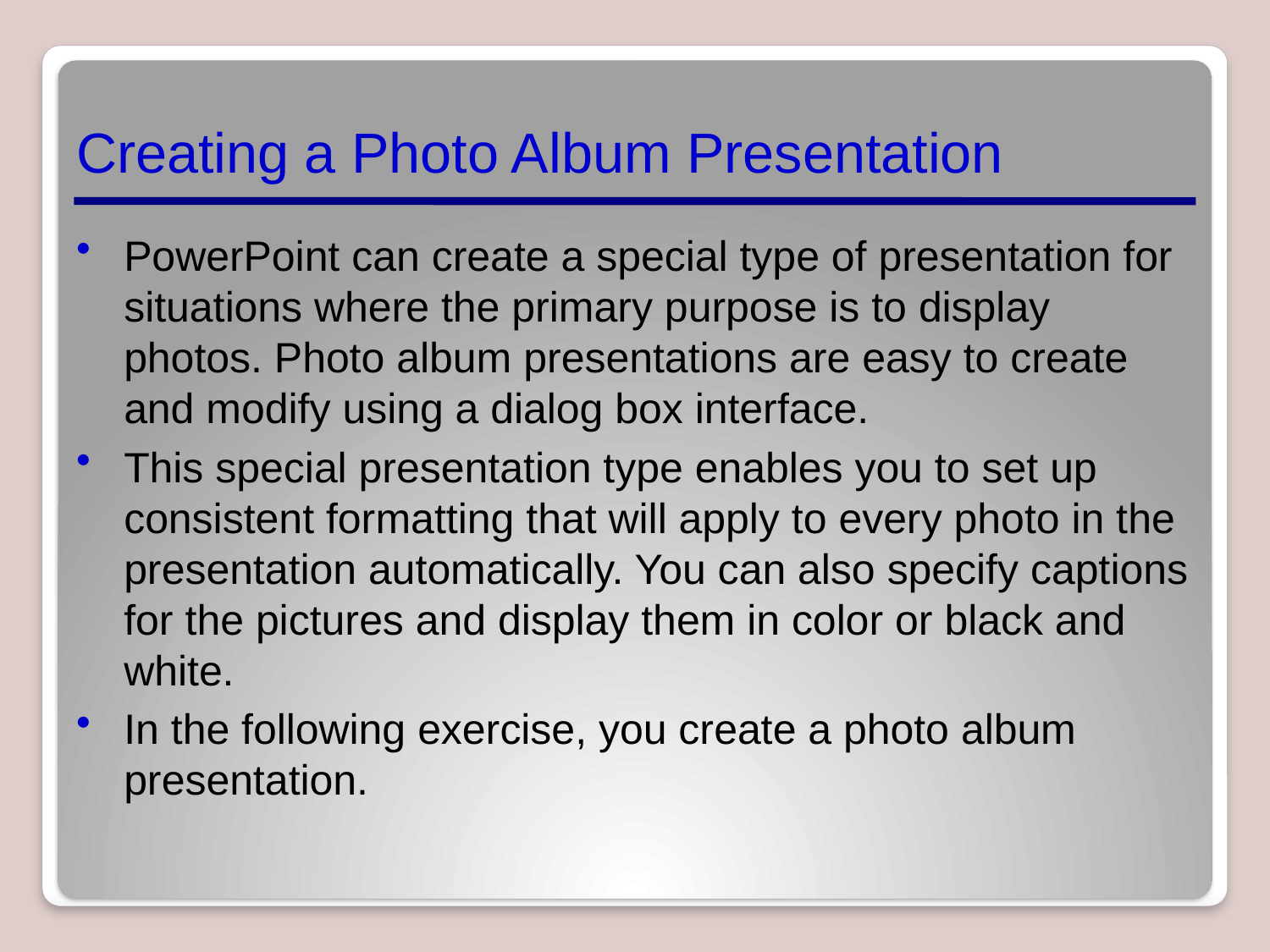

# Creating a Photo Album Presentation
PowerPoint can create a special type of presentation for situations where the primary purpose is to display photos. Photo album presentations are easy to create and modify using a dialog box interface.
This special presentation type enables you to set up consistent formatting that will apply to every photo in the presentation automatically. You can also specify captions for the pictures and display them in color or black and white.
In the following exercise, you create a photo album presentation.